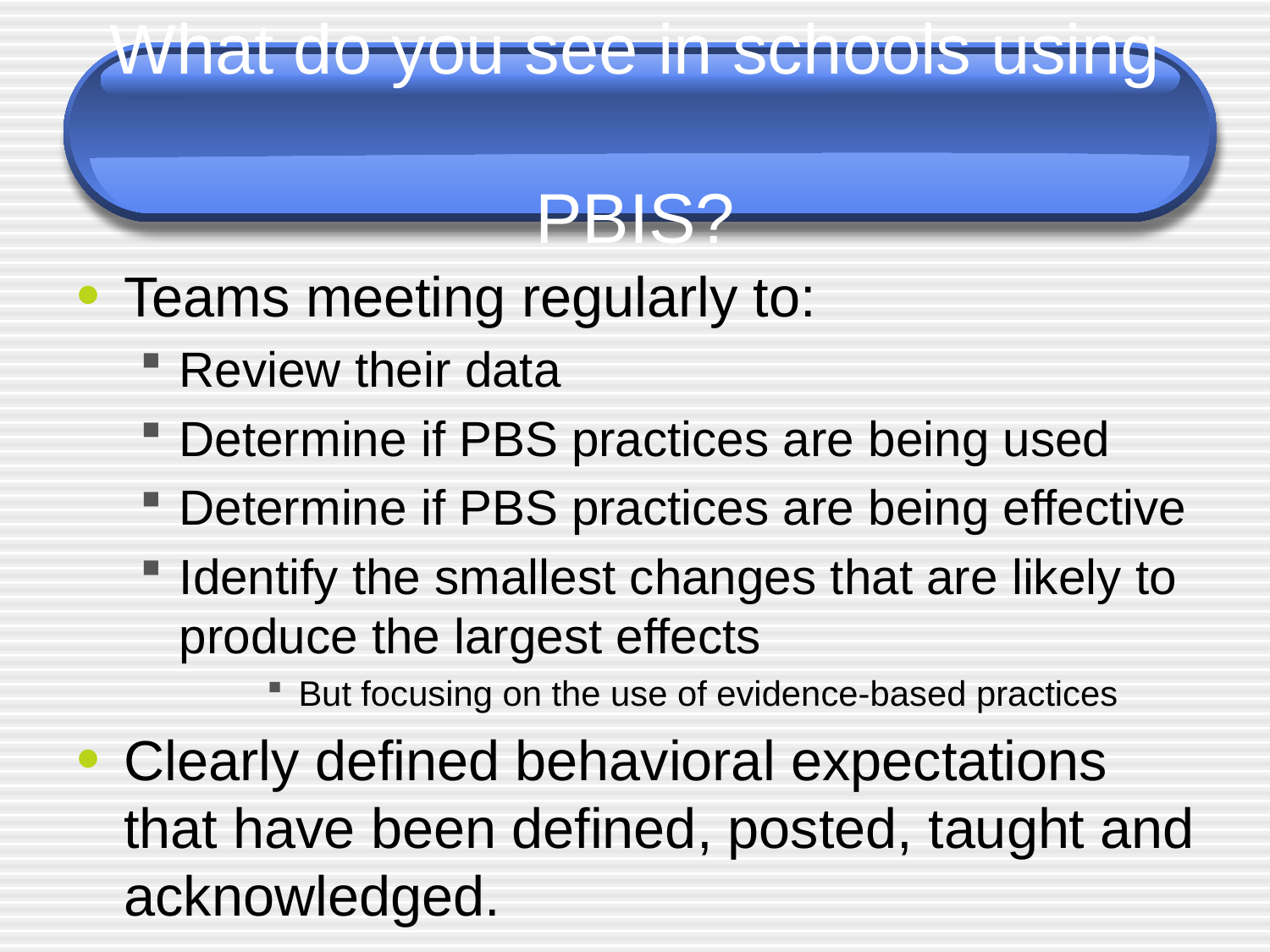

# What do you see in schools using PBIS?
Teams meeting regularly to:
Review their data
Determine if PBS practices are being used
Determine if PBS practices are being effective
Identify the smallest changes that are likely to produce the largest effects
But focusing on the use of evidence-based practices
Clearly defined behavioral expectations that have been defined, posted, taught and acknowledged.